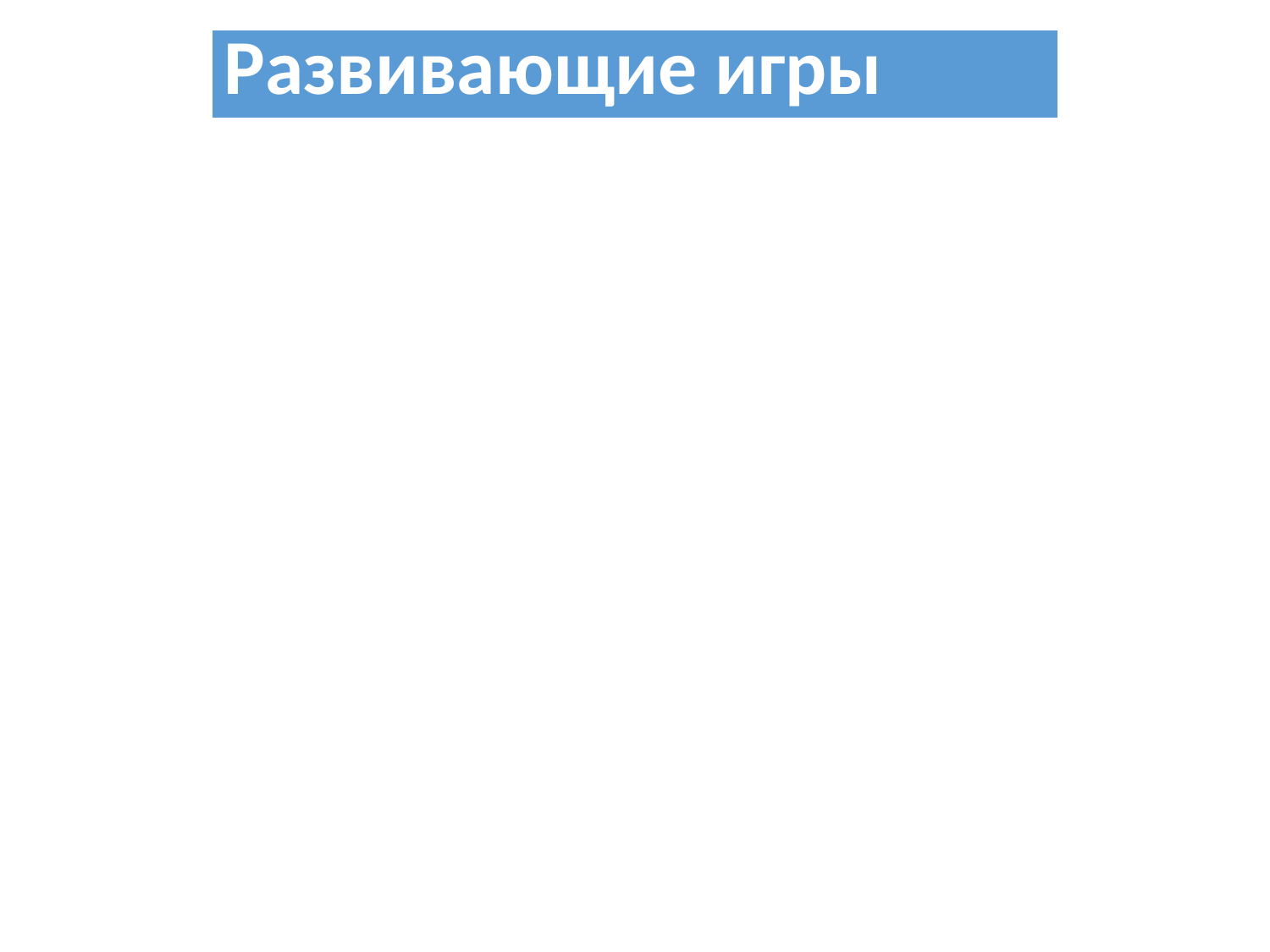

| Развивающие игры |
| --- |